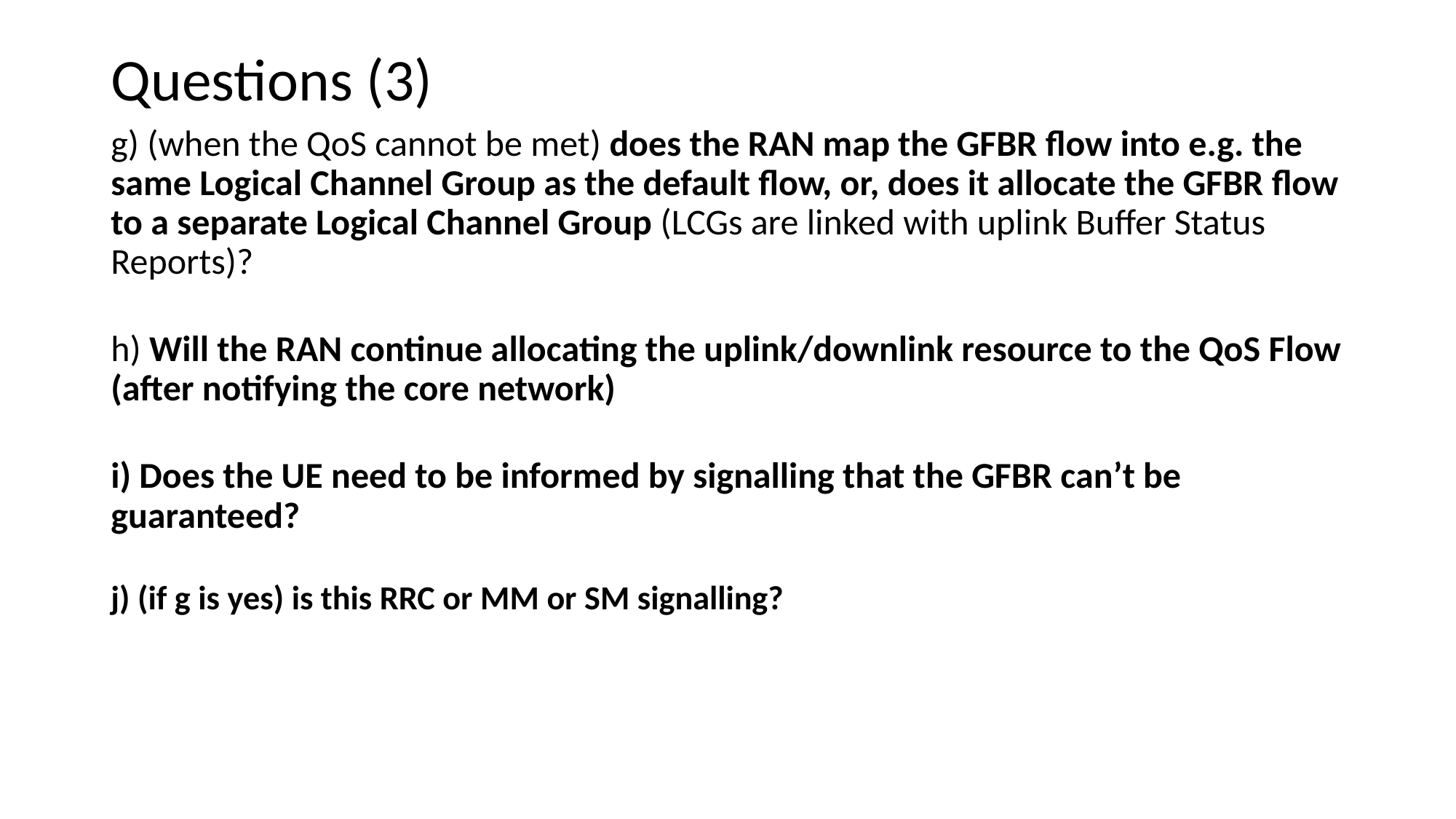

# Questions (3)
g) (when the QoS cannot be met) does the RAN map the GFBR flow into e.g. the same Logical Channel Group as the default flow, or, does it allocate the GFBR flow to a separate Logical Channel Group (LCGs are linked with uplink Buffer Status Reports)?

h) Will the RAN continue allocating the uplink/downlink resource to the QoS Flow (after notifying the core network)

i) Does the UE need to be informed by signalling that the GFBR can’t be guaranteed?

j) (if g is yes) is this RRC or MM or SM signalling?